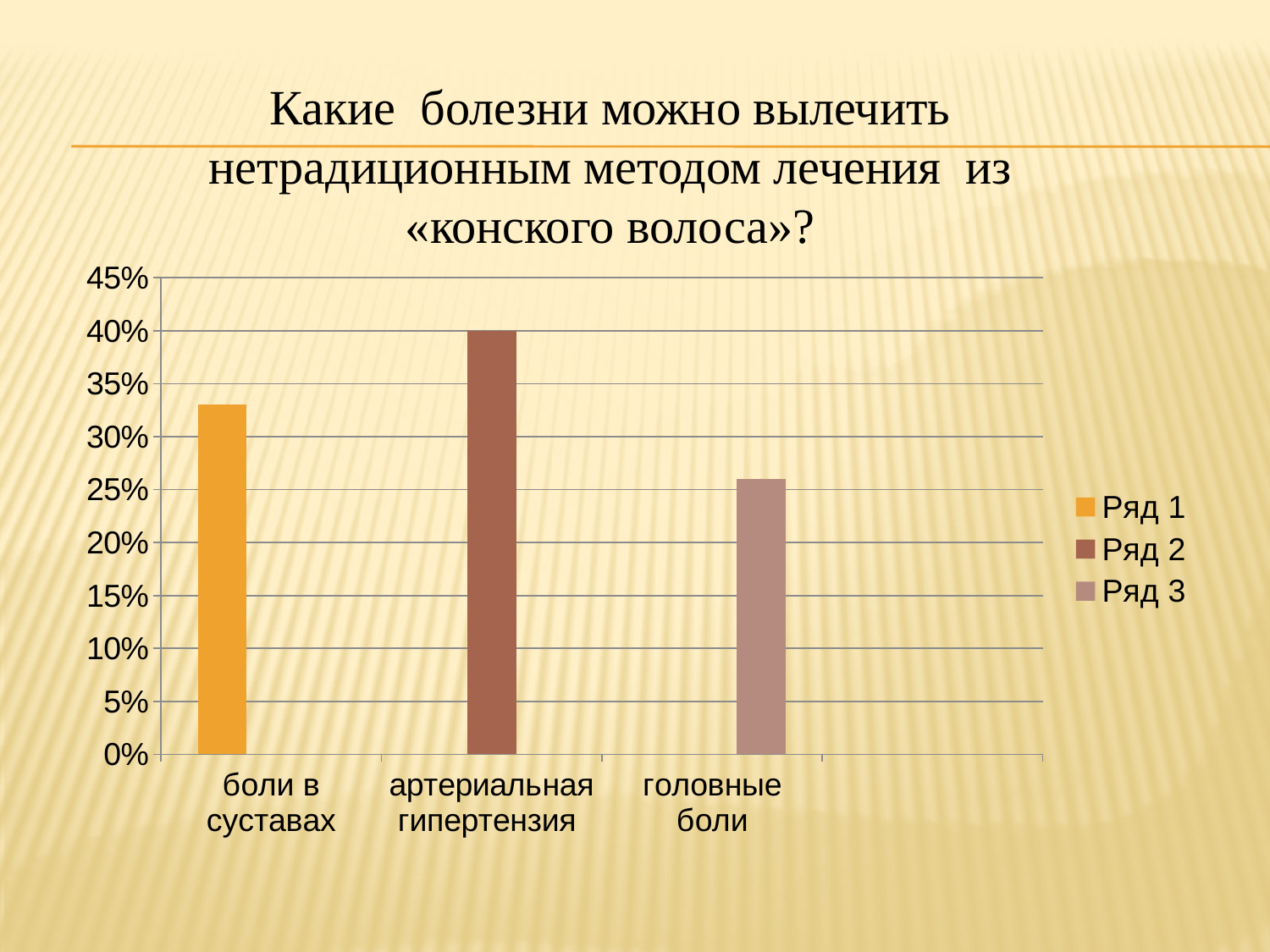

Какие  болезни можно вылечить нетрадиционным методом лечения  из «конского волоса»?

#

### Chart

| Category | Ряд 1 | Ряд 2 | Ряд 3 |
|---|---|---|---|
| боли в суставах | 0.3300000000000004 | None | None |
| артериальная гипертензия  | None | 0.4 | None |
| головные боли | None | None | 0.26 |